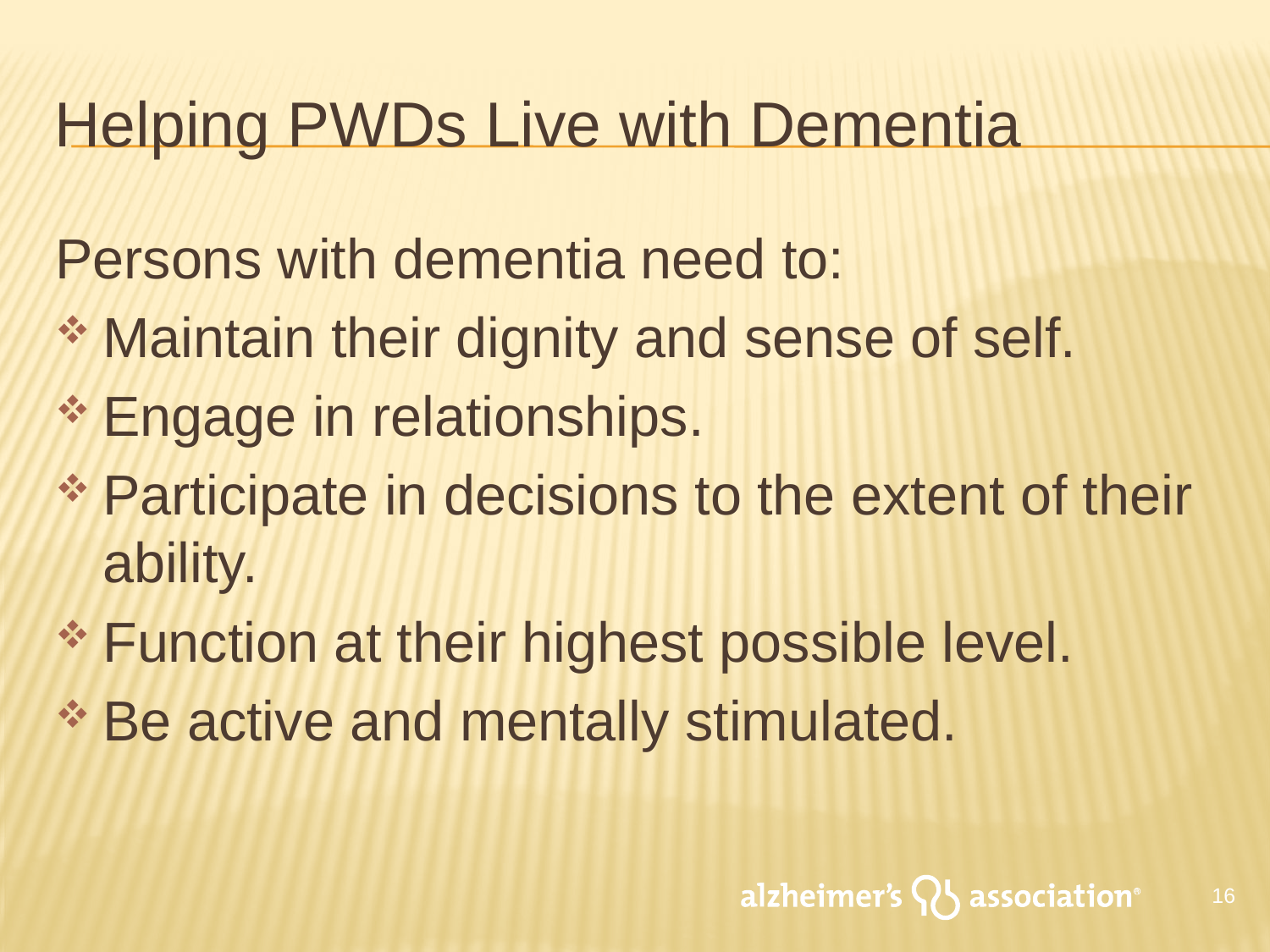

# Helping PWDs Live with Dementia
Persons with dementia need to:
Maintain their dignity and sense of self.
Engage in relationships.
Participate in decisions to the extent of their ability.
Function at their highest possible level.
Be active and mentally stimulated.

16